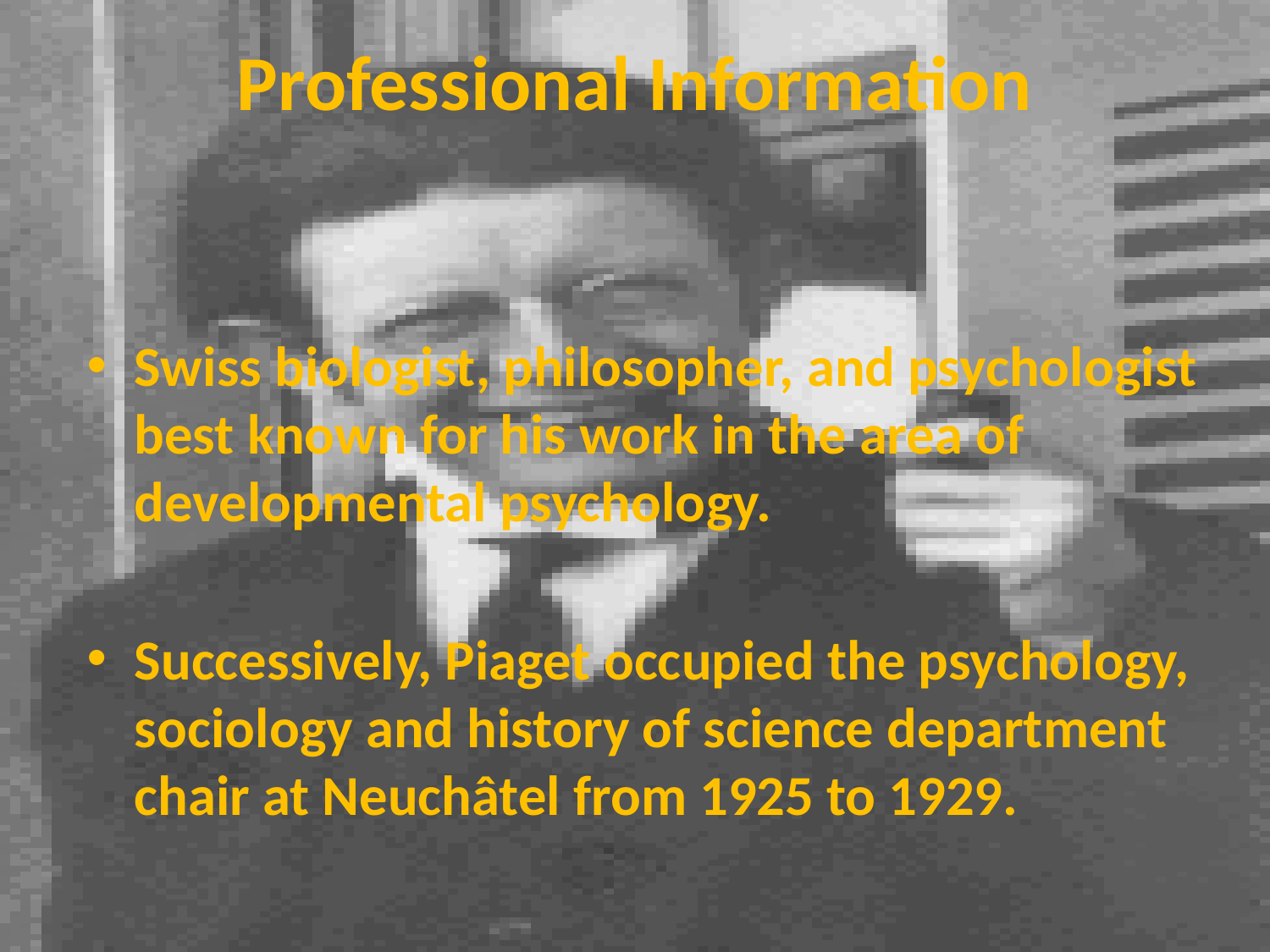

# Professional Information
Swiss biologist, philosopher, and psychologist best known for his work in the area of developmental psychology.

Successively, Piaget occupied the psychology, sociology and history of science department chair at Neuchâtel from 1925 to 1929.